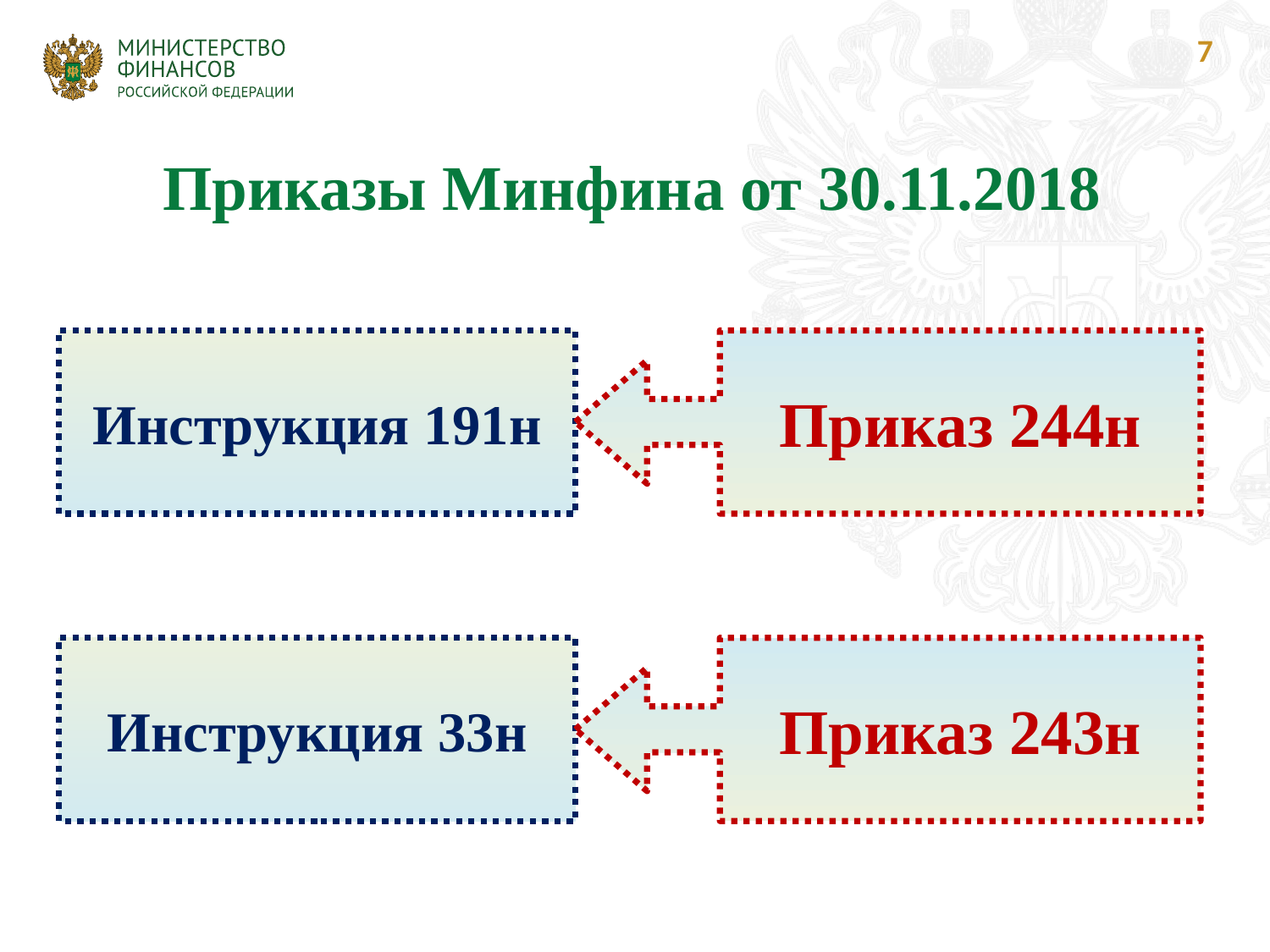

7
Приказы Минфина от 30.11.2018
Инструкция 191н
Приказ 244н
Инструкция 33н
Приказ 243н